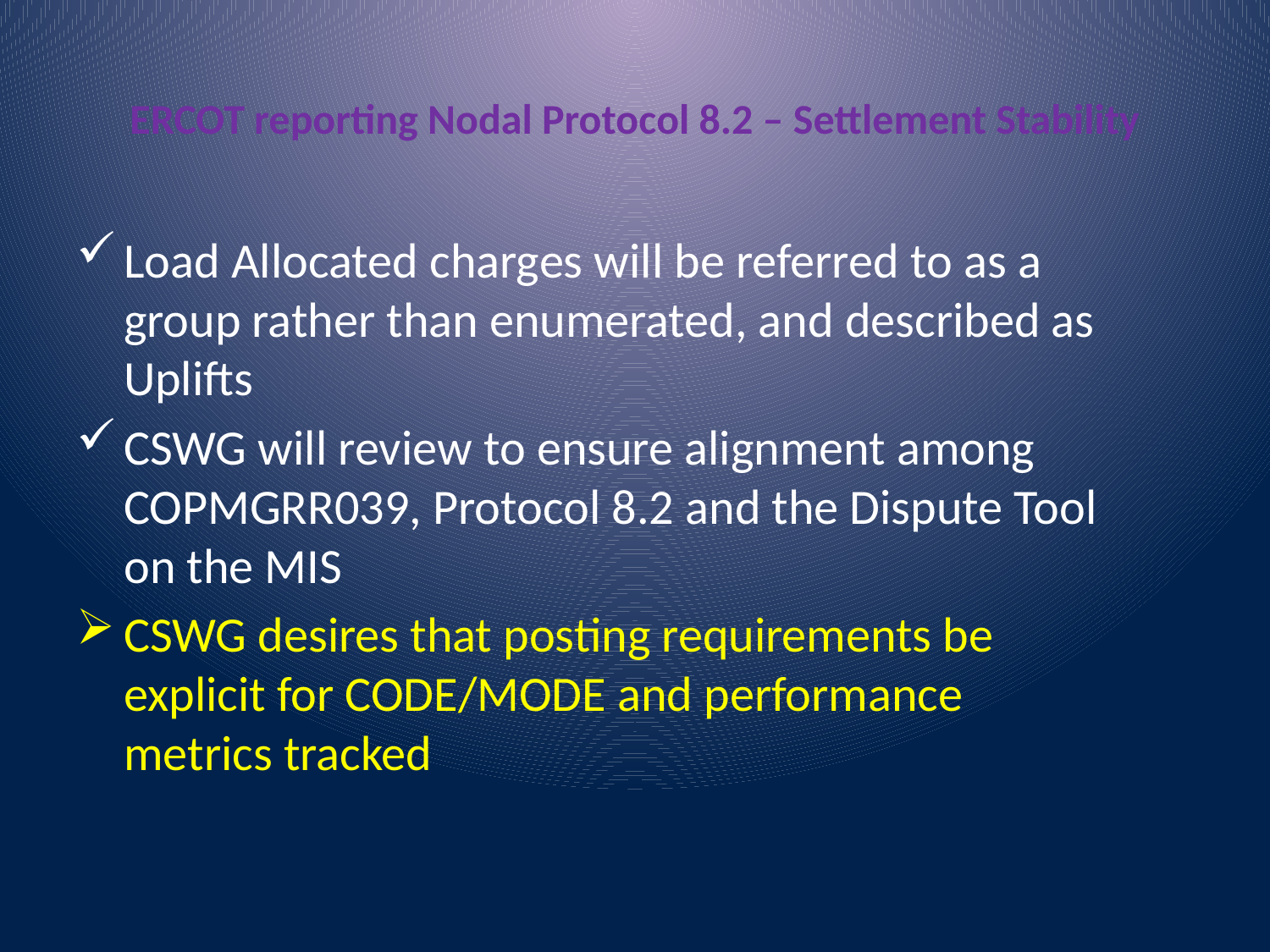

# ERCOT reporting Nodal Protocol 8.2 – Settlement Stability
Load Allocated charges will be referred to as a group rather than enumerated, and described as Uplifts
CSWG will review to ensure alignment among COPMGRR039, Protocol 8.2 and the Dispute Tool on the MIS
CSWG desires that posting requirements be explicit for CODE/MODE and performance metrics tracked